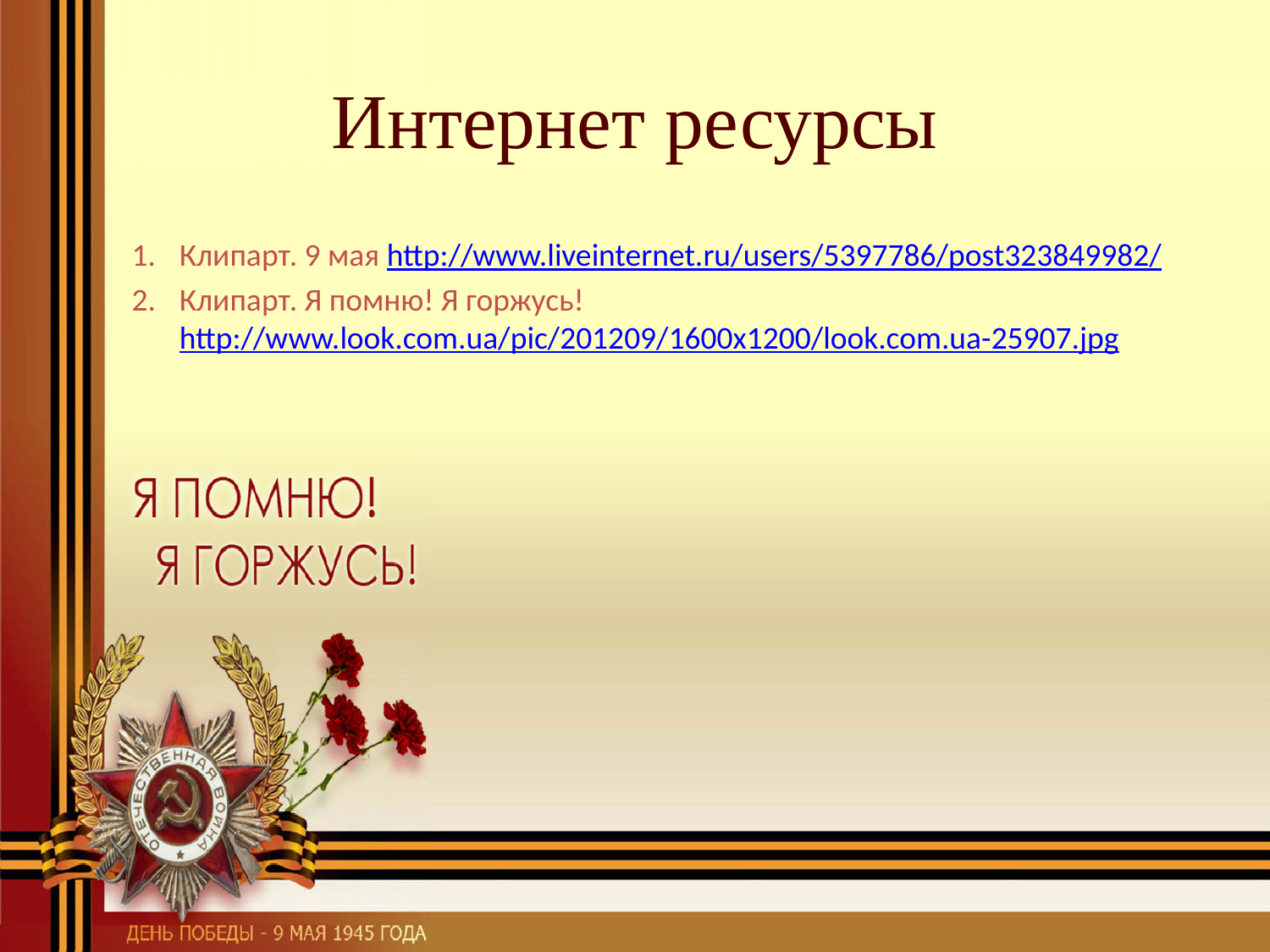

# Интернет ресурсы
Клипарт. 9 мая http://www.liveinternet.ru/users/5397786/post323849982/
Клипарт. Я помню! Я горжусь! http://www.look.com.ua/pic/201209/1600x1200/look.com.ua-25907.jpg